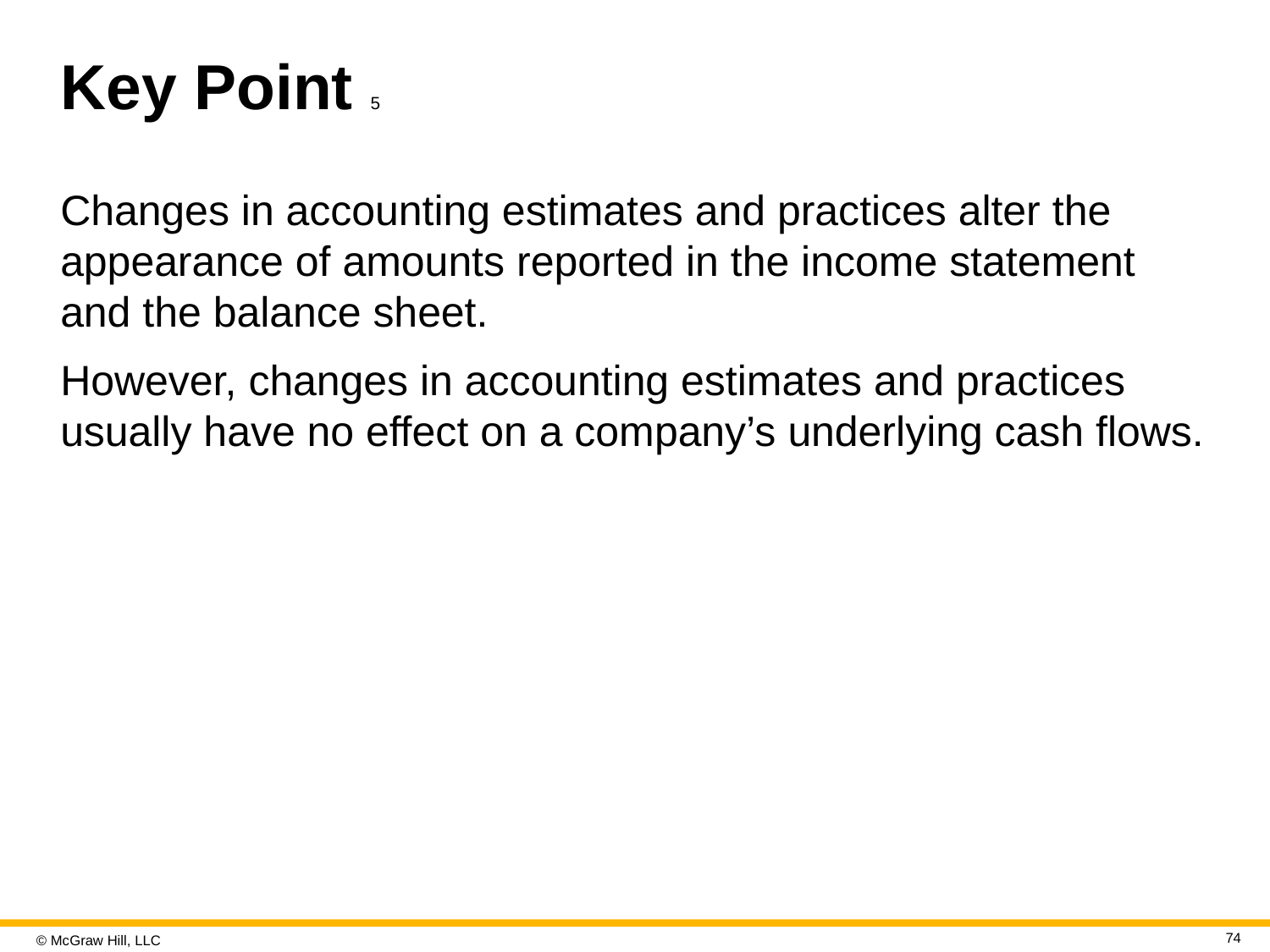

# Key Point 5
Changes in accounting estimates and practices alter the appearance of amounts reported in the income statement and the balance sheet.
However, changes in accounting estimates and practices usually have no effect on a company’s underlying cash flows.
74